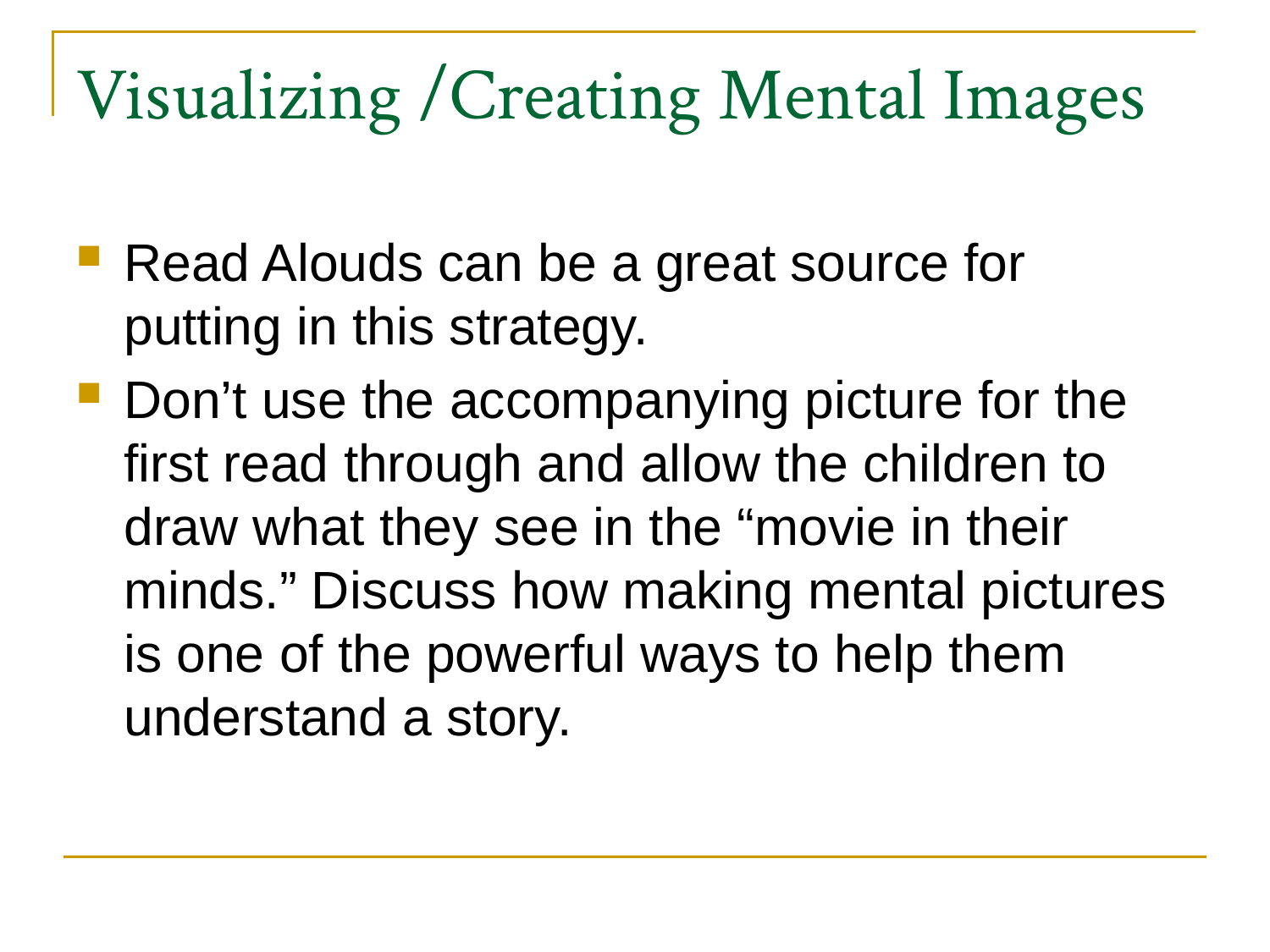

# Visualizing /Creating Mental Images
Read Alouds can be a great source for putting in this strategy.
Don’t use the accompanying picture for the first read through and allow the children to draw what they see in the “movie in their minds.” Discuss how making mental pictures is one of the powerful ways to help them understand a story.